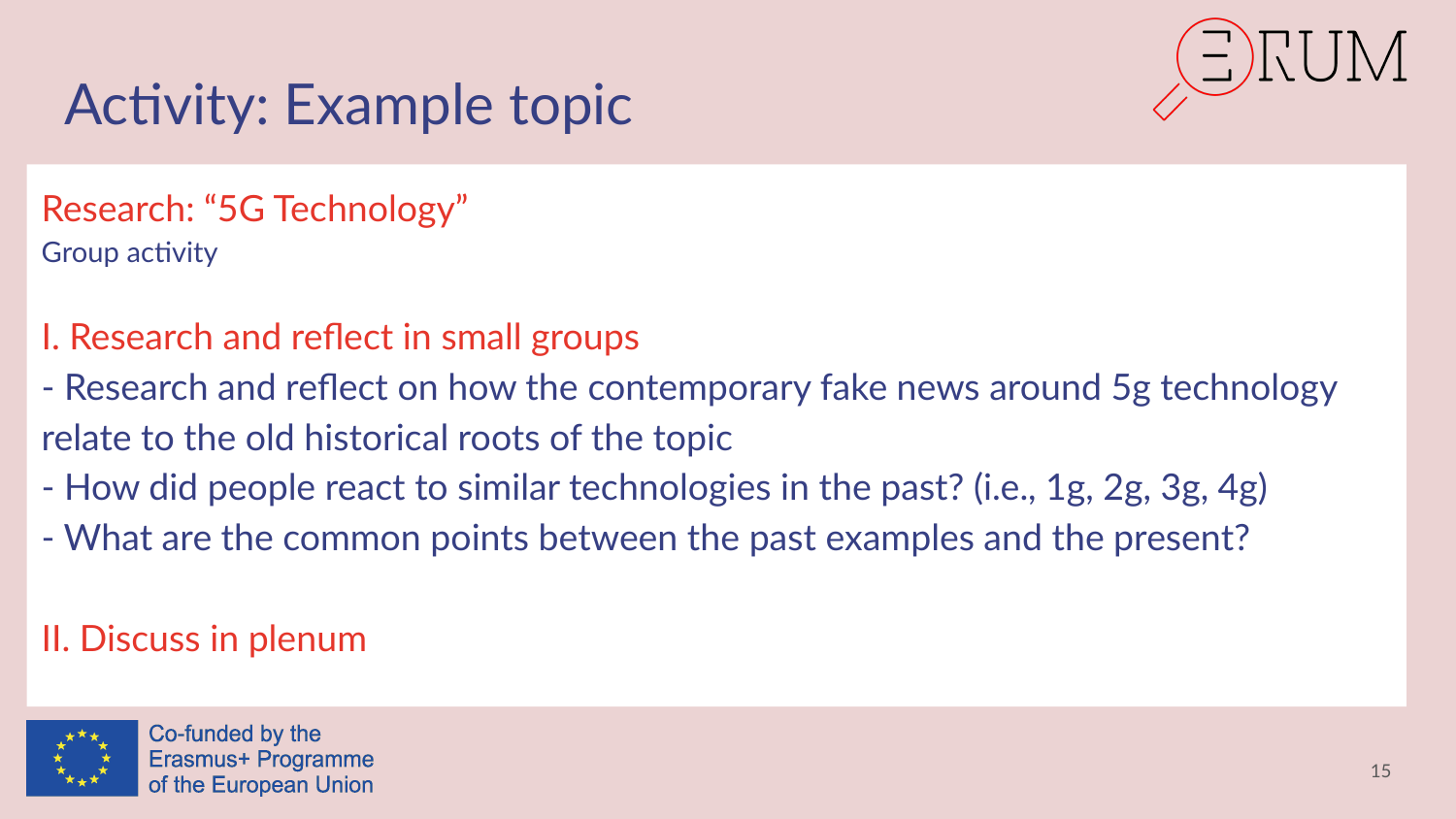

# Activity: Example topic
Research: “5G Technology”
Group activity

I. Research and reflect in small groups
- Research and reflect on how the contemporary fake news around 5g technology relate to the old historical roots of the topic
- How did people react to similar technologies in the past? (i.e., 1g, 2g, 3g, 4g)
- What are the common points between the past examples and the present?

II. Discuss in plenum

15